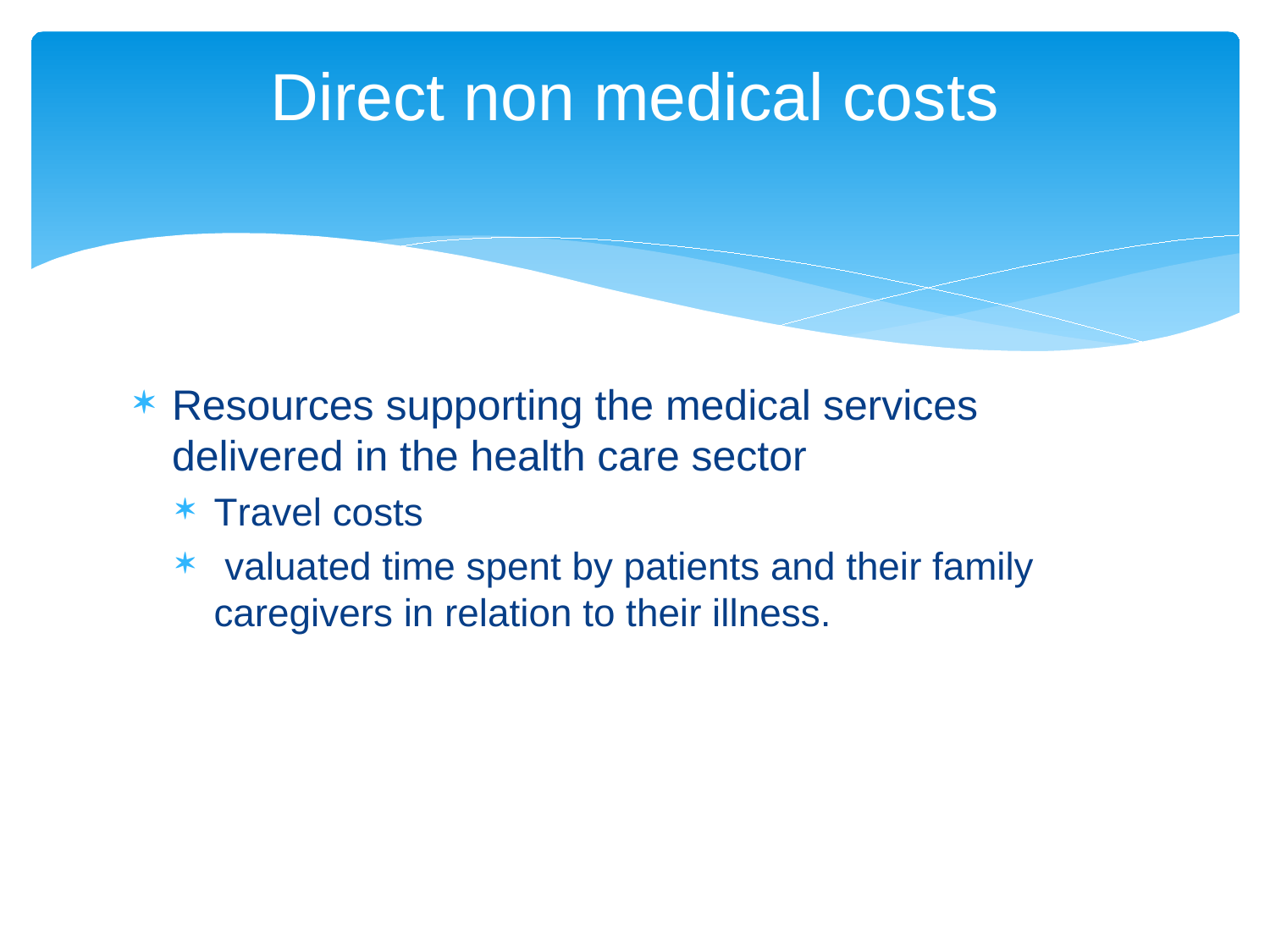

# Direct non medical costs
Resources supporting the medical services delivered in the health care sector
Travel costs
 valuated time spent by patients and their family caregivers in relation to their illness.